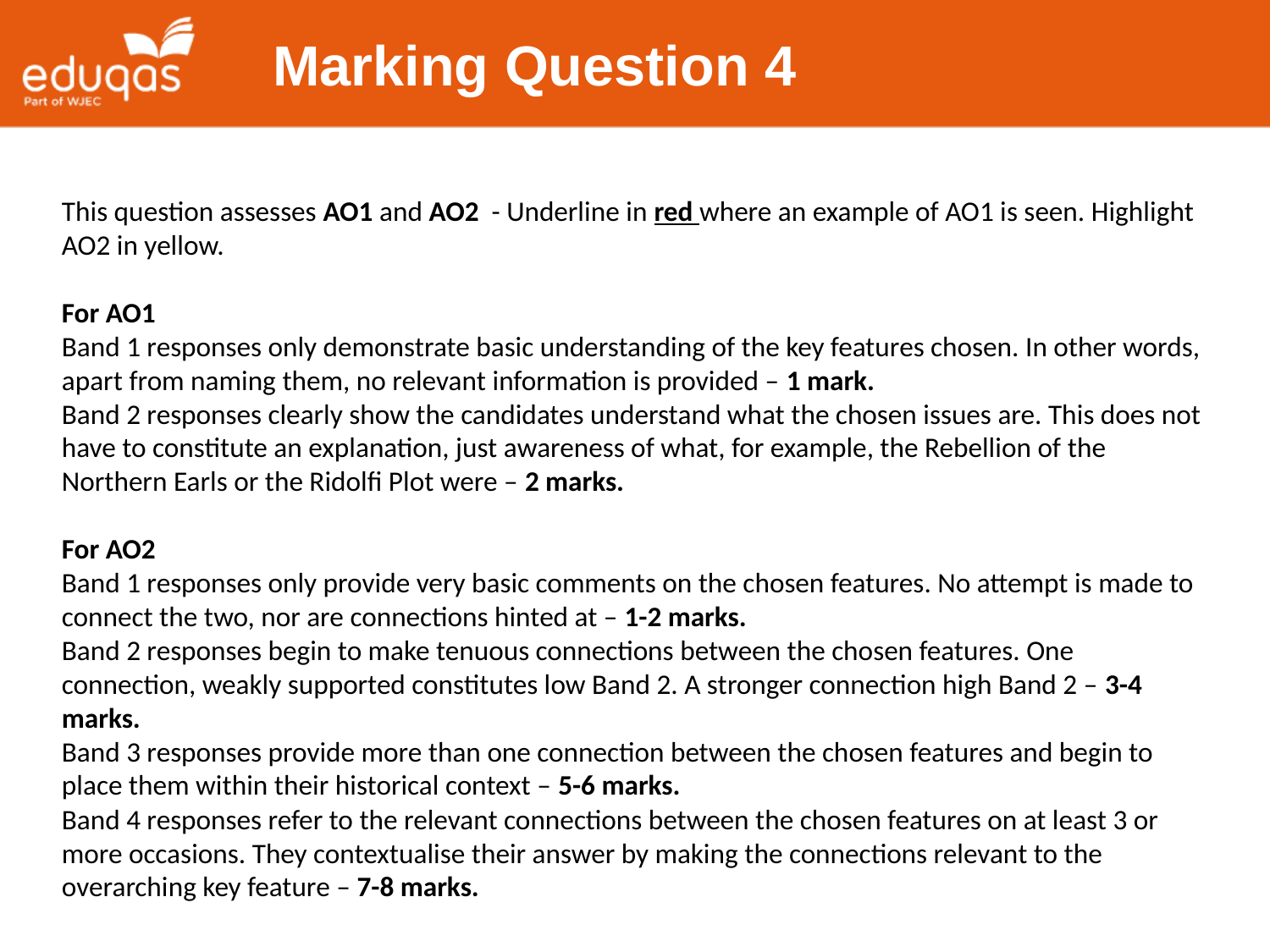

# Marking Question 4
This question assesses AO1 and AO2  - Underline in red where an example of AO1 is seen. Highlight AO2 in yellow.

For AO1
Band 1 responses only demonstrate basic understanding of the key features chosen. In other words, apart from naming them, no relevant information is provided – 1 mark.
Band 2 responses clearly show the candidates understand what the chosen issues are. This does not have to constitute an explanation, just awareness of what, for example, the Rebellion of the Northern Earls or the Ridolfi Plot were – 2 marks.

For AO2
Band 1 responses only provide very basic comments on the chosen features. No attempt is made to connect the two, nor are connections hinted at – 1-2 marks.
Band 2 responses begin to make tenuous connections between the chosen features. One connection, weakly supported constitutes low Band 2. A stronger connection high Band 2 – 3-4 marks.
Band 3 responses provide more than one connection between the chosen features and begin to place them within their historical context – 5-6 marks.
Band 4 responses refer to the relevant connections between the chosen features on at least 3 or more occasions. They contextualise their answer by making the connections relevant to the overarching key feature – 7-8 marks.